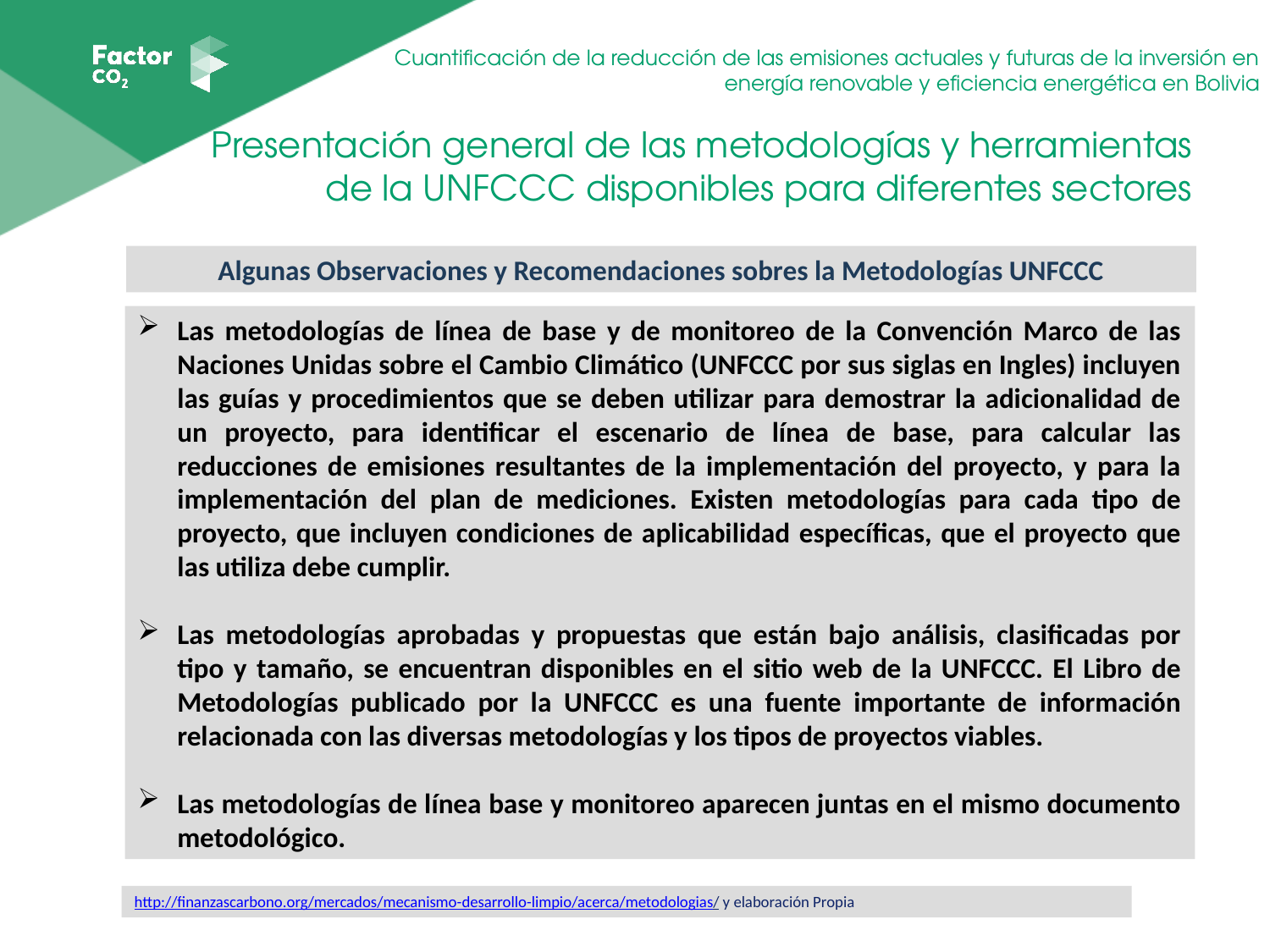

Presentación general de las metodologías y herramientas de la UNFCCC disponibles para diferentes sectores
Algunas Observaciones y Recomendaciones sobres la Metodologías UNFCCC
Las metodologías de línea de base y de monitoreo de la Convención Marco de las Naciones Unidas sobre el Cambio Climático (UNFCCC por sus siglas en Ingles) incluyen las guías y procedimientos que se deben utilizar para demostrar la adicionalidad de un proyecto, para identificar el escenario de línea de base, para calcular las reducciones de emisiones resultantes de la implementación del proyecto, y para la implementación del plan de mediciones. Existen metodologías para cada tipo de proyecto, que incluyen condiciones de aplicabilidad específicas, que el proyecto que las utiliza debe cumplir.

Las metodologías aprobadas y propuestas que están bajo análisis, clasificadas por tipo y tamaño, se encuentran disponibles en el sitio web de la UNFCCC. El Libro de Metodologías publicado por la UNFCCC es una fuente importante de información relacionada con las diversas metodologías y los tipos de proyectos viables.

Las metodologías de línea base y monitoreo aparecen juntas en el mismo documento metodológico.
http://finanzascarbono.org/mercados/mecanismo-desarrollo-limpio/acerca/metodologias/ y elaboración Propia